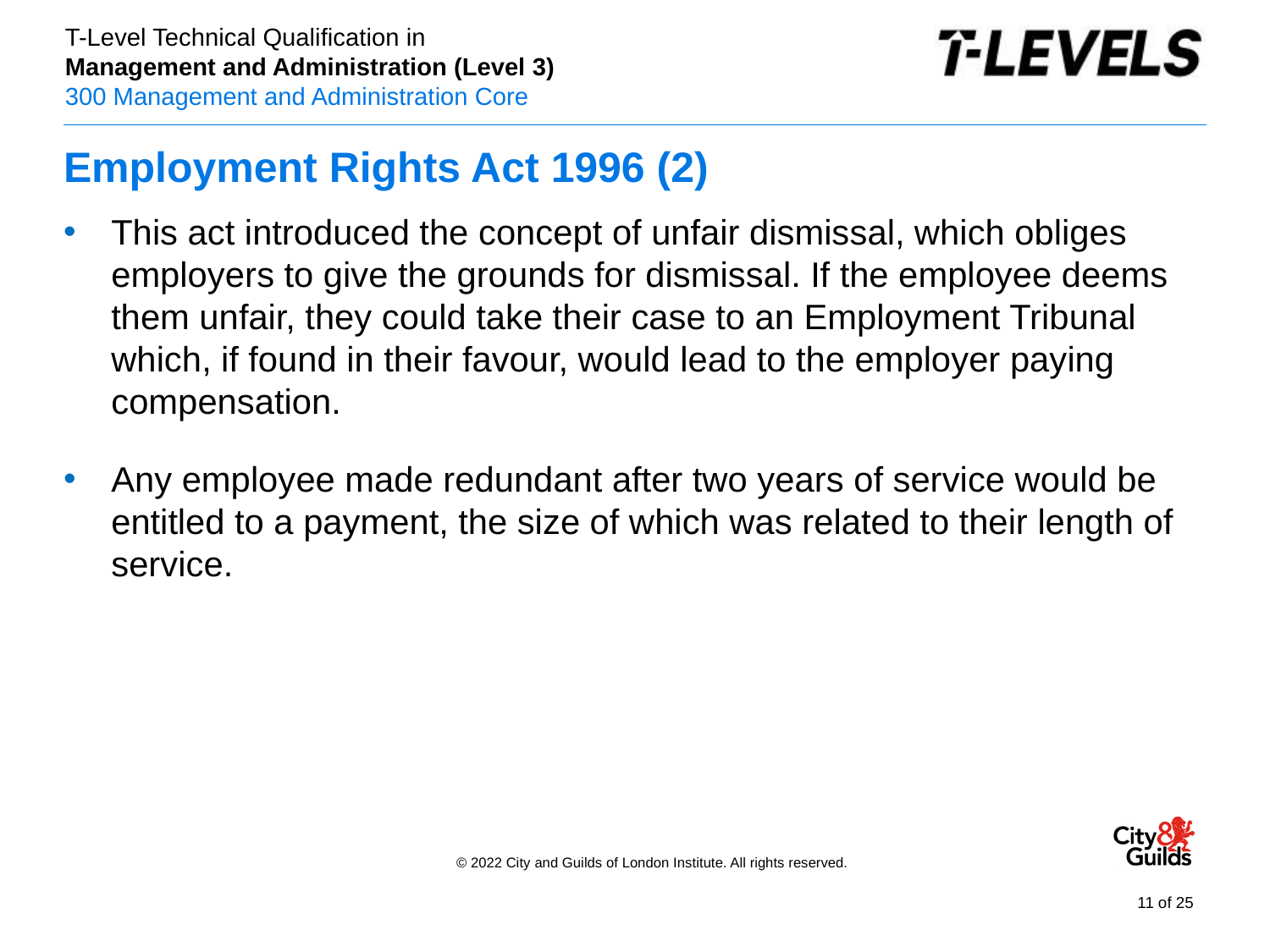

# Employment Rights Act 1996 (2)
This act introduced the concept of unfair dismissal, which obliges employers to give the grounds for dismissal. If the employee deems them unfair, they could take their case to an Employment Tribunal which, if found in their favour, would lead to the employer paying compensation.
Any employee made redundant after two years of service would be entitled to a payment, the size of which was related to their length of service.